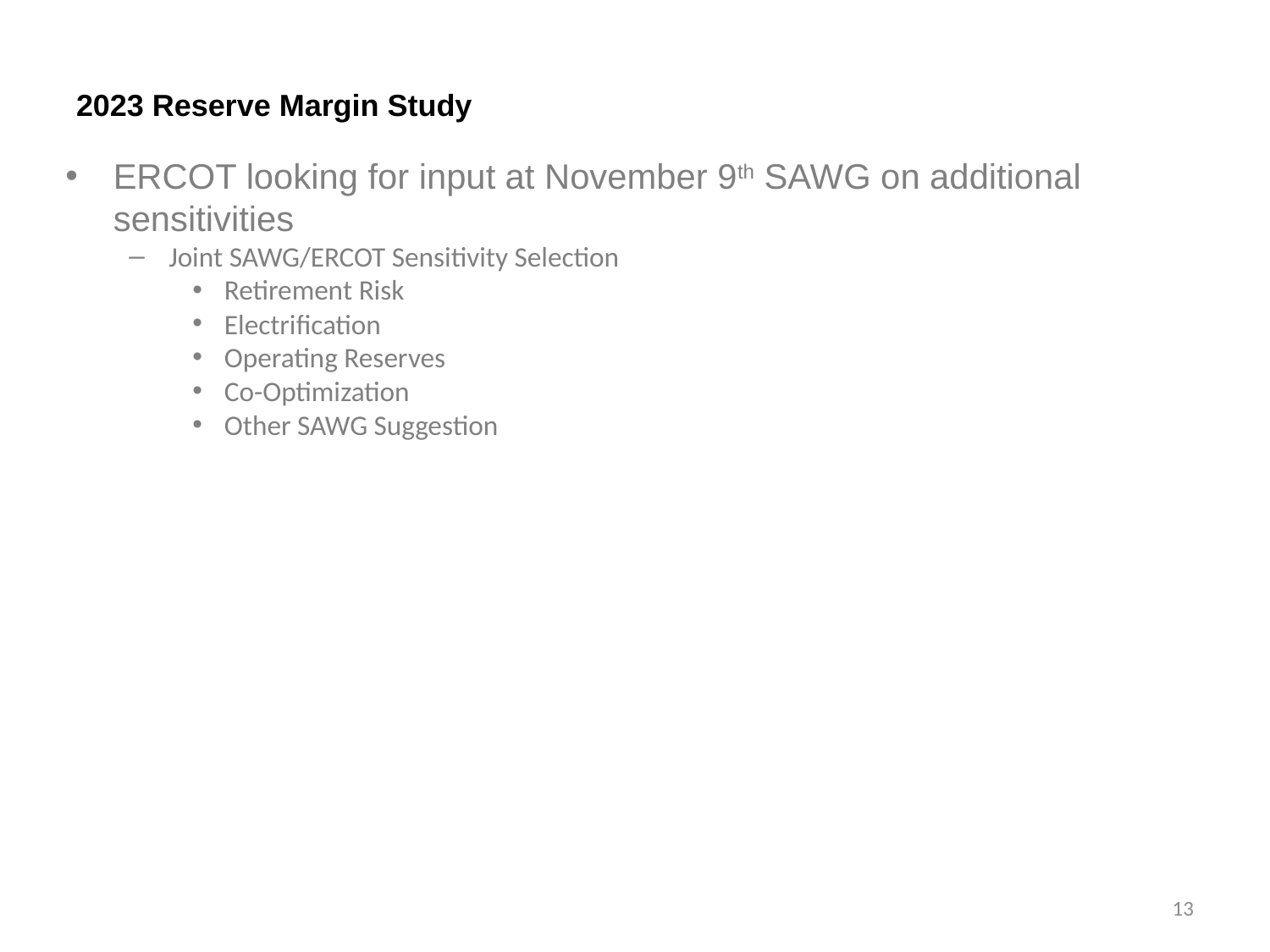

# 2023 Reserve Margin Study

ERCOT looking for input at November 9th SAWG on additional sensitivities
Joint SAWG/ERCOT Sensitivity Selection
Retirement Risk
Electrification
Operating Reserves
Co-Optimization
Other SAWG Suggestion

13